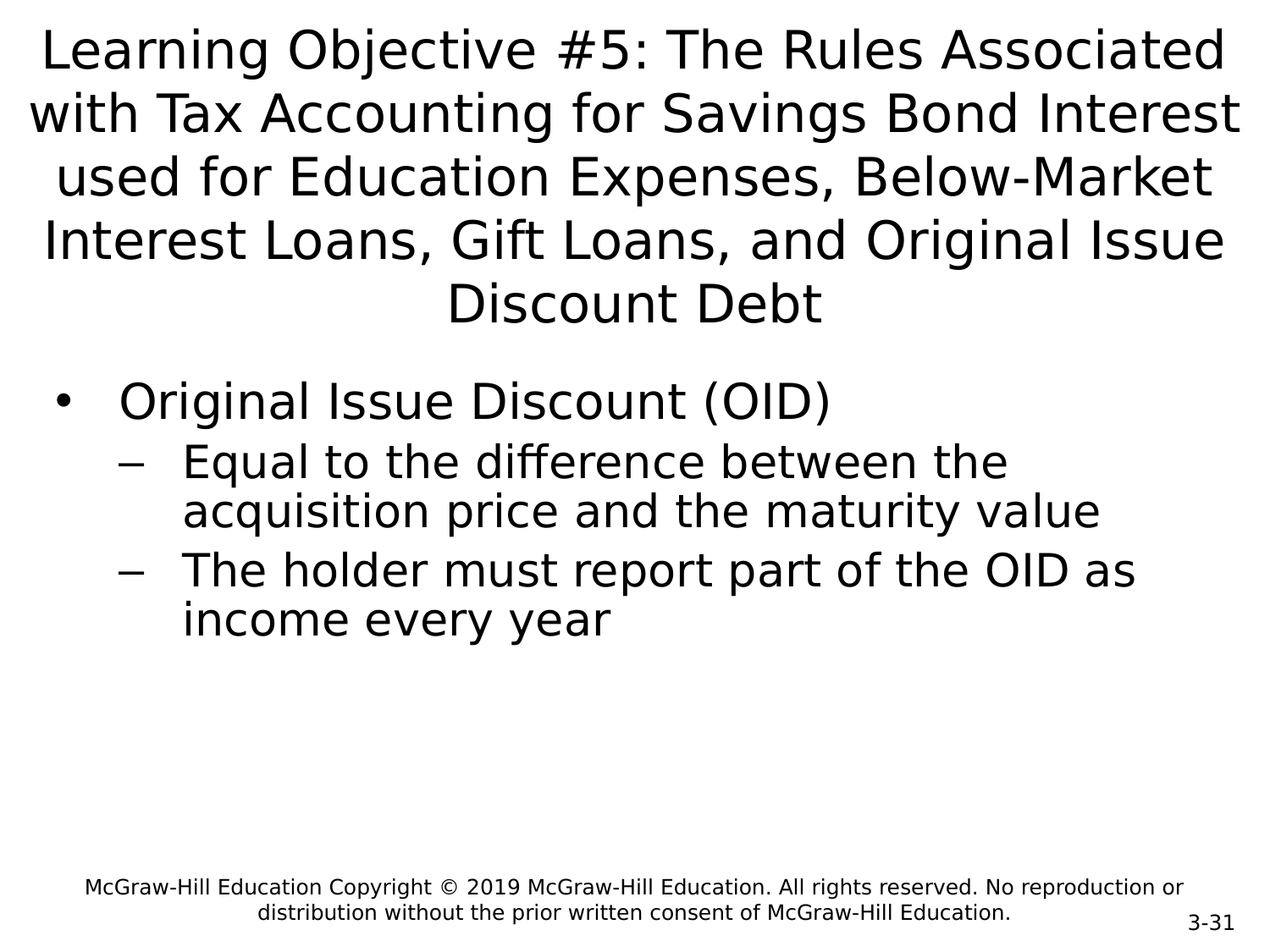

# Learning Objective #5: The Rules Associated with Tax Accounting for Savings Bond Interest used for Education Expenses, Below-Market Interest Loans, Gift Loans, and Original Issue Discount Debt
Original Issue Discount (OID)
Equal to the difference between the acquisition price and the maturity value
The holder must report part of the OID as income every year
McGraw-Hill Education Copyright © 2019 McGraw-Hill Education. All rights reserved. No reproduction or distribution without the prior written consent of McGraw-Hill Education.
3-31